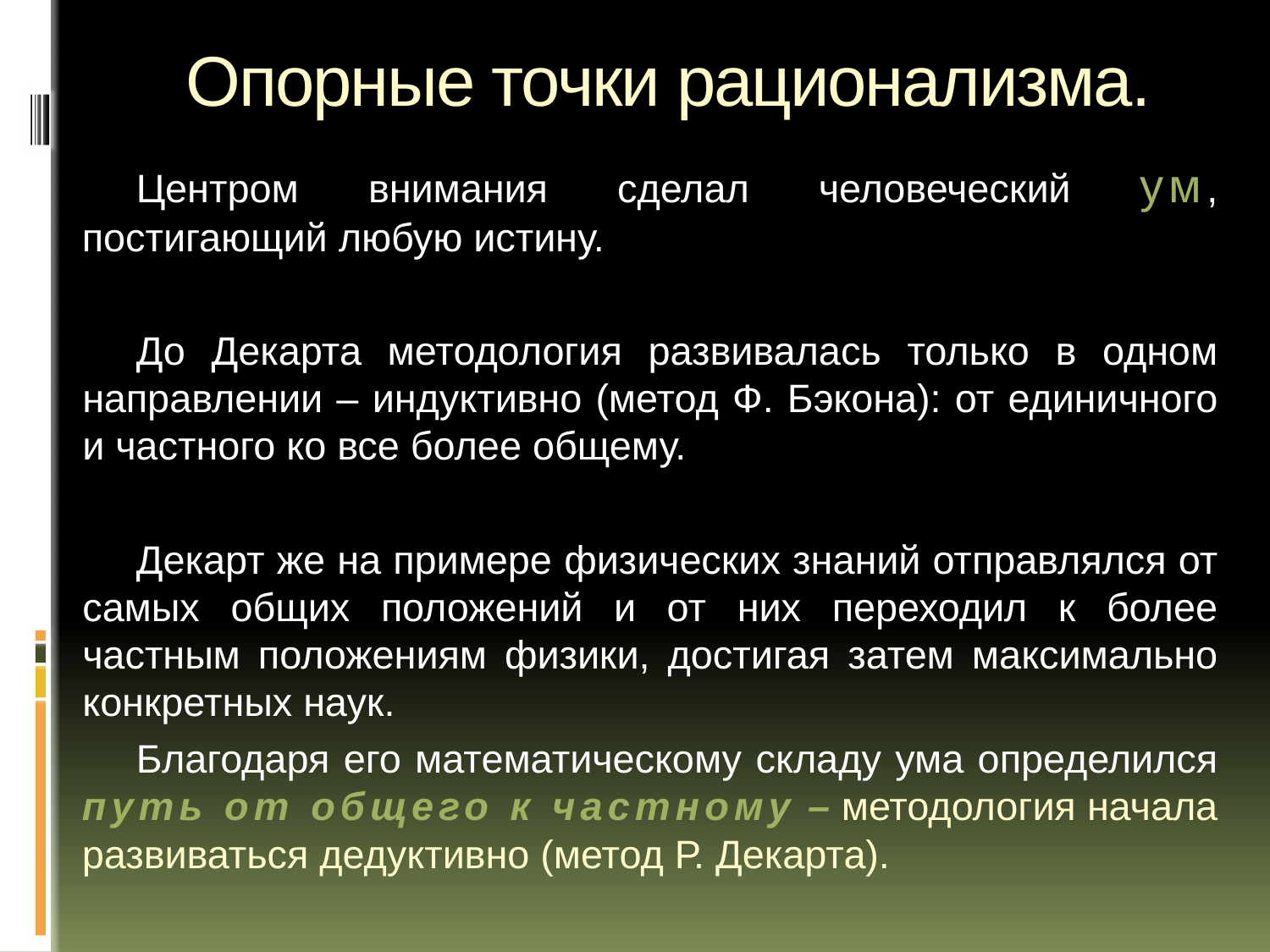

# Опорные точки рационализма.
Центром внимания сделал человеческий ум, постигающий любую истину.

До Декарта методология развивалась только в одном направлении – индуктивно (метод Ф. Бэкона): от единичного и частного ко все более общему.

Декарт же на примере физических знаний отправлялся от самых общих положений и от них переходил к более частным положениям физики, достигая затем максимально конкретных наук.
Благодаря его математическому складу ума определился путь от общего к частному – методология начала развиваться дедуктивно (метод Р. Декарта).